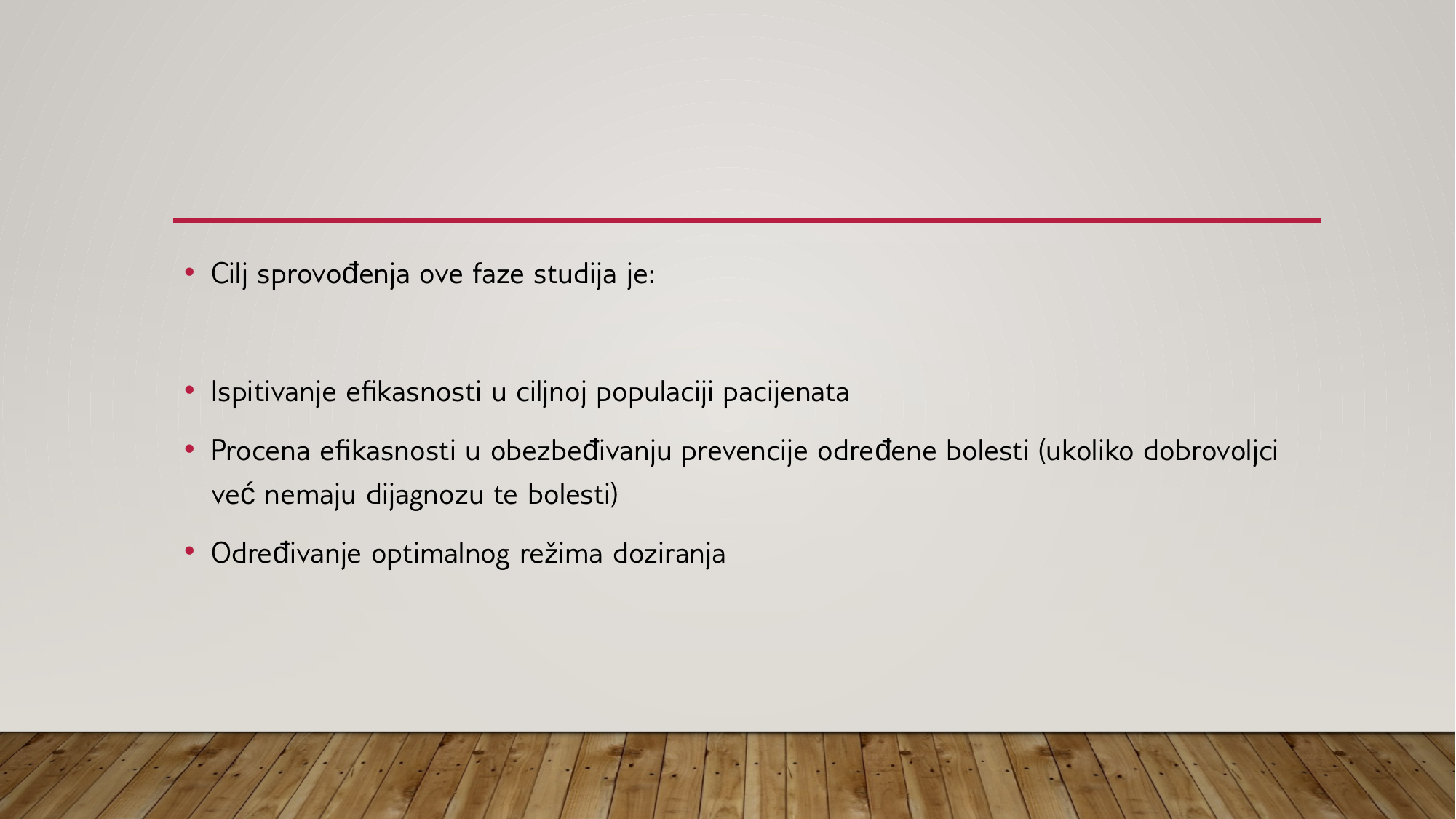

#
Cilj sprovođenja ove faze studija je:

Ispitivanje efikasnosti u ciljnoj populaciji pacijenata
Procena efikasnosti u obezbeđivanju prevencije određene bolesti (ukoliko dobrovoljci već nemaju dijagnozu te bolesti)
Određivanje optimalnog režima doziranja